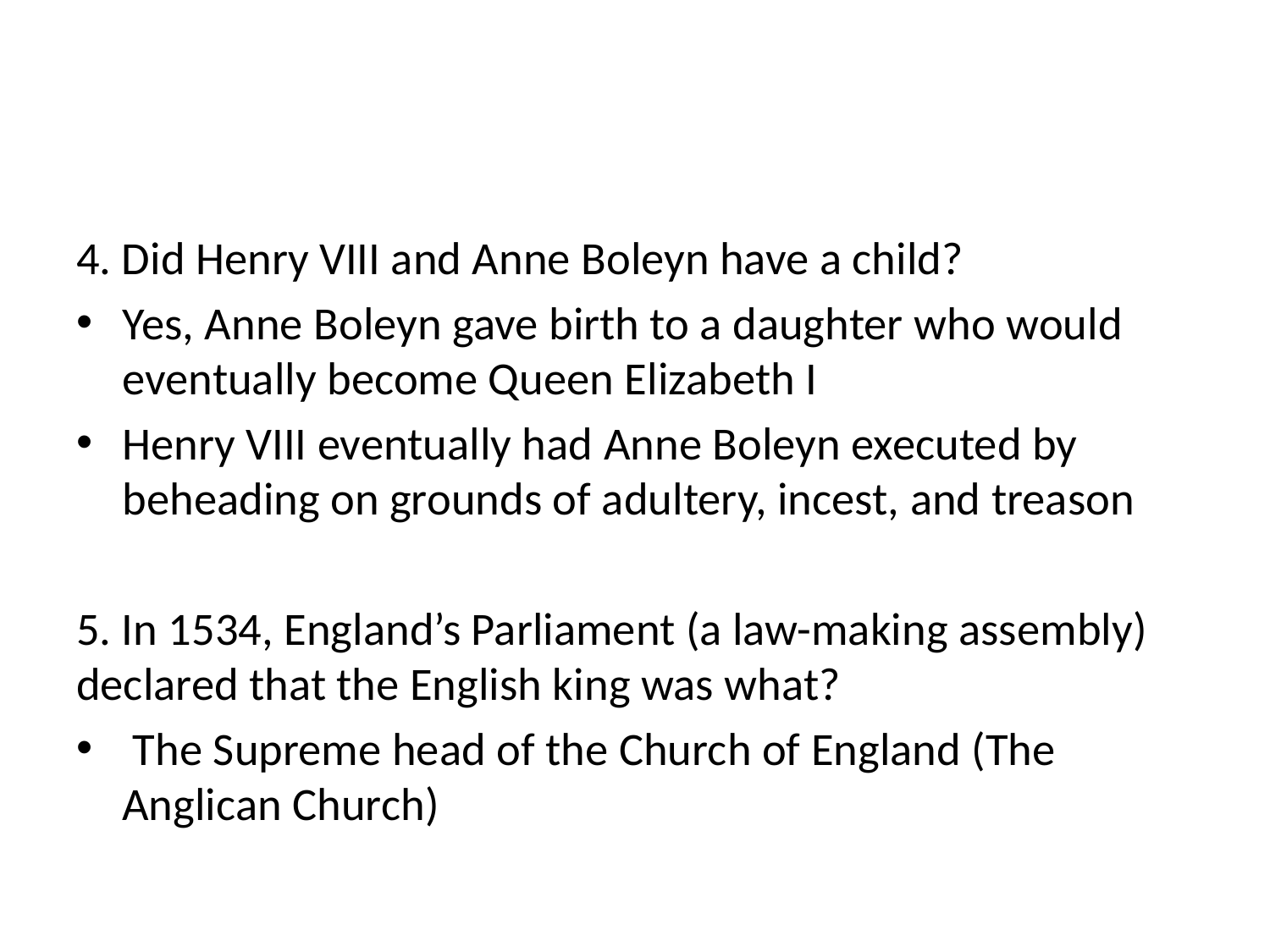

#
4. Did Henry VIII and Anne Boleyn have a child?
Yes, Anne Boleyn gave birth to a daughter who would eventually become Queen Elizabeth I
Henry VIII eventually had Anne Boleyn executed by beheading on grounds of adultery, incest, and treason

5. In 1534, England’s Parliament (a law-making assembly) declared that the English king was what?
 The Supreme head of the Church of England (The Anglican Church)